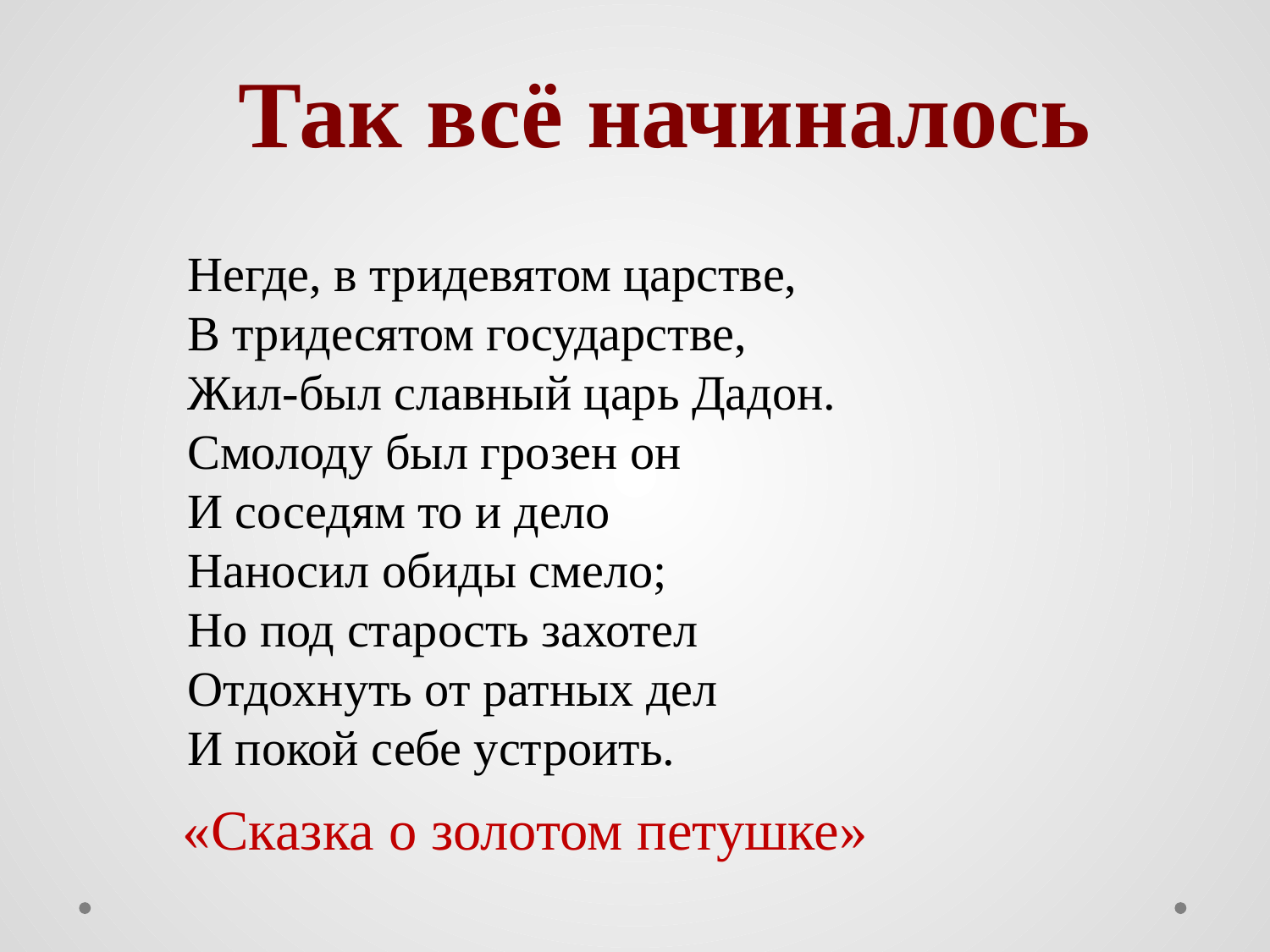

Так всё начиналось
Негде, в тридевятом царстве,
В тридесятом государстве,
Жил-был славный царь Дадон.
Смолоду был грозен он
И соседям то и дело
Наносил обиды смело;
Но под старость захотел
Отдохнуть от ратных дел
И покой себе устроить.
«Сказка о золотом петушке»